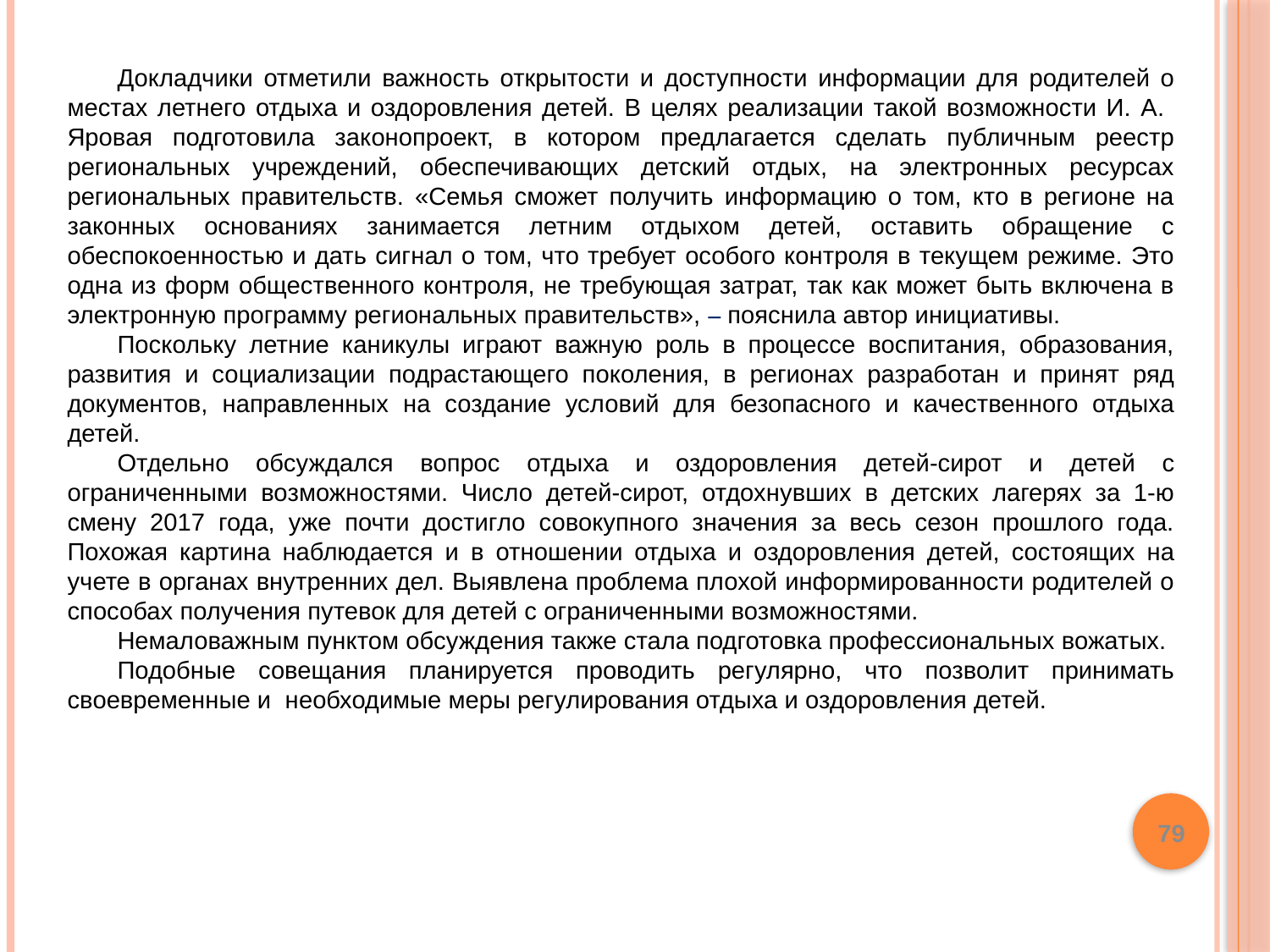

Докладчики отметили важность открытости и доступности информации для родителей о местах летнего отдыха и оздоровления детей. В целях реализации такой возможности И. А.  Яровая подготовила законопроект, в котором предлагается сделать публичным реестр региональных учреждений, обеспечивающих детский отдых, на электронных ресурсах региональных правительств. «Семья сможет получить информацию о том, кто в регионе на законных основаниях занимается летним отдыхом детей, оставить обращение с обеспокоенностью и дать сигнал о том, что требует особого контроля в текущем режиме. Это одна из форм общественного контроля, не требующая затрат, так как может быть включена в электронную программу региональных правительств», – пояснила автор инициативы.
Поскольку летние каникулы играют важную роль в процессе воспитания, образования, развития и социализации подрастающего поколения, в регионах разработан и принят ряд документов, направленных на создание условий для безопасного и качественного отдыха детей.
Отдельно обсуждался вопрос отдыха и оздоровления детей-сирот и детей с ограниченными возможностями. Число детей-сирот, отдохнувших в детских лагерях за 1-ю смену 2017 года, уже почти достигло совокупного значения за весь сезон прошлого года. Похожая картина наблюдается и в отношении отдыха и оздоровления детей, состоящих на учете в органах внутренних дел. Выявлена проблема плохой информированности родителей о способах получения путевок для детей с ограниченными возможностями.
Немаловажным пунктом обсуждения также стала подготовка профессиональных вожатых.
Подобные совещания планируется проводить регулярно, что позволит принимать своевременные и  необходимые меры регулирования отдыха и оздоровления детей.
79